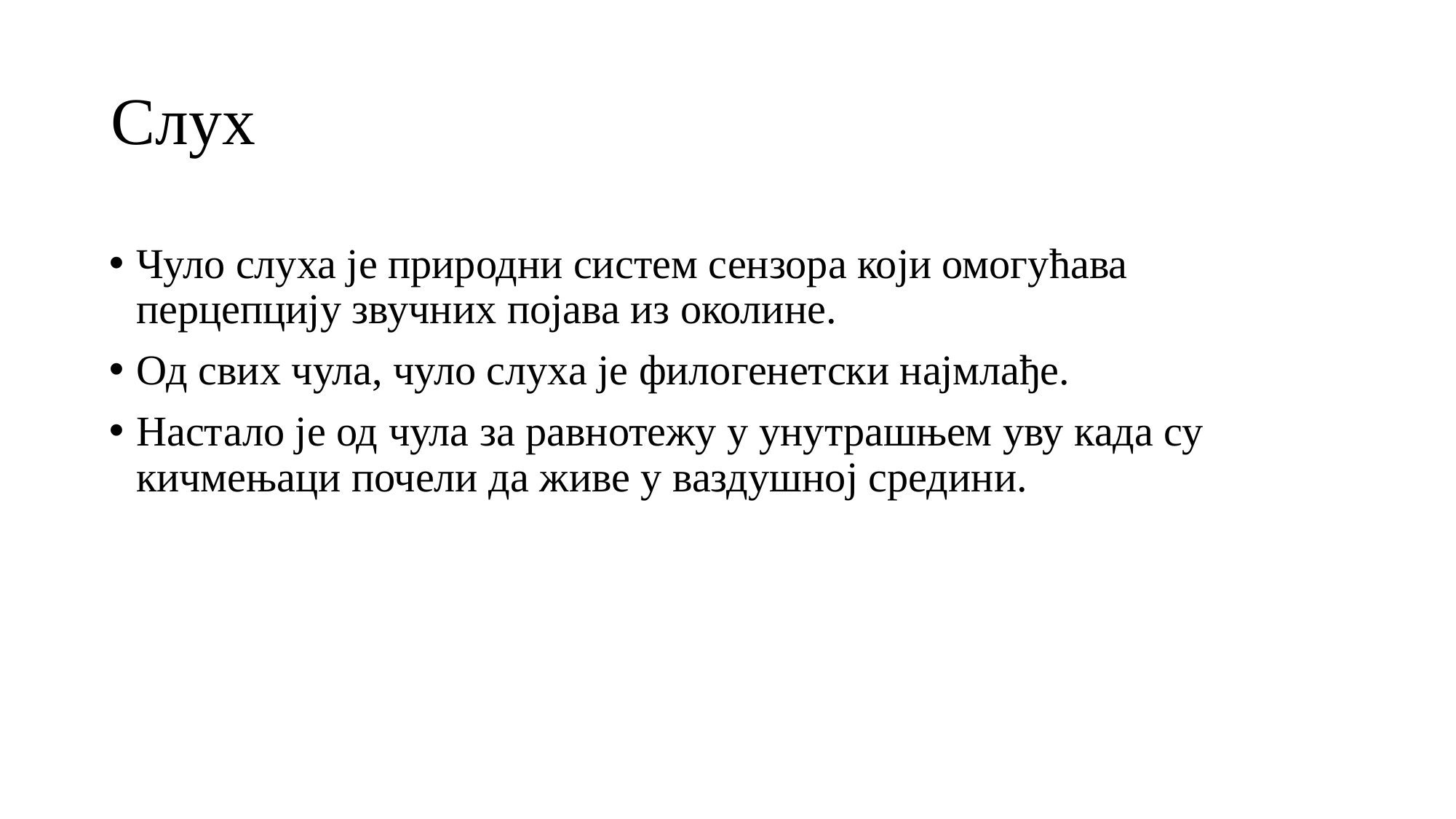

# Слух
Чуло слуха је природни систем сензора који омогућава перцепцију звучних појава из околине.
Од свих чула, чуло слуха је филогенетски најмлађе.
Настало је од чула за равнотежу у унутрашњем уву када су кичмењаци почели да живе у ваздушној средини.